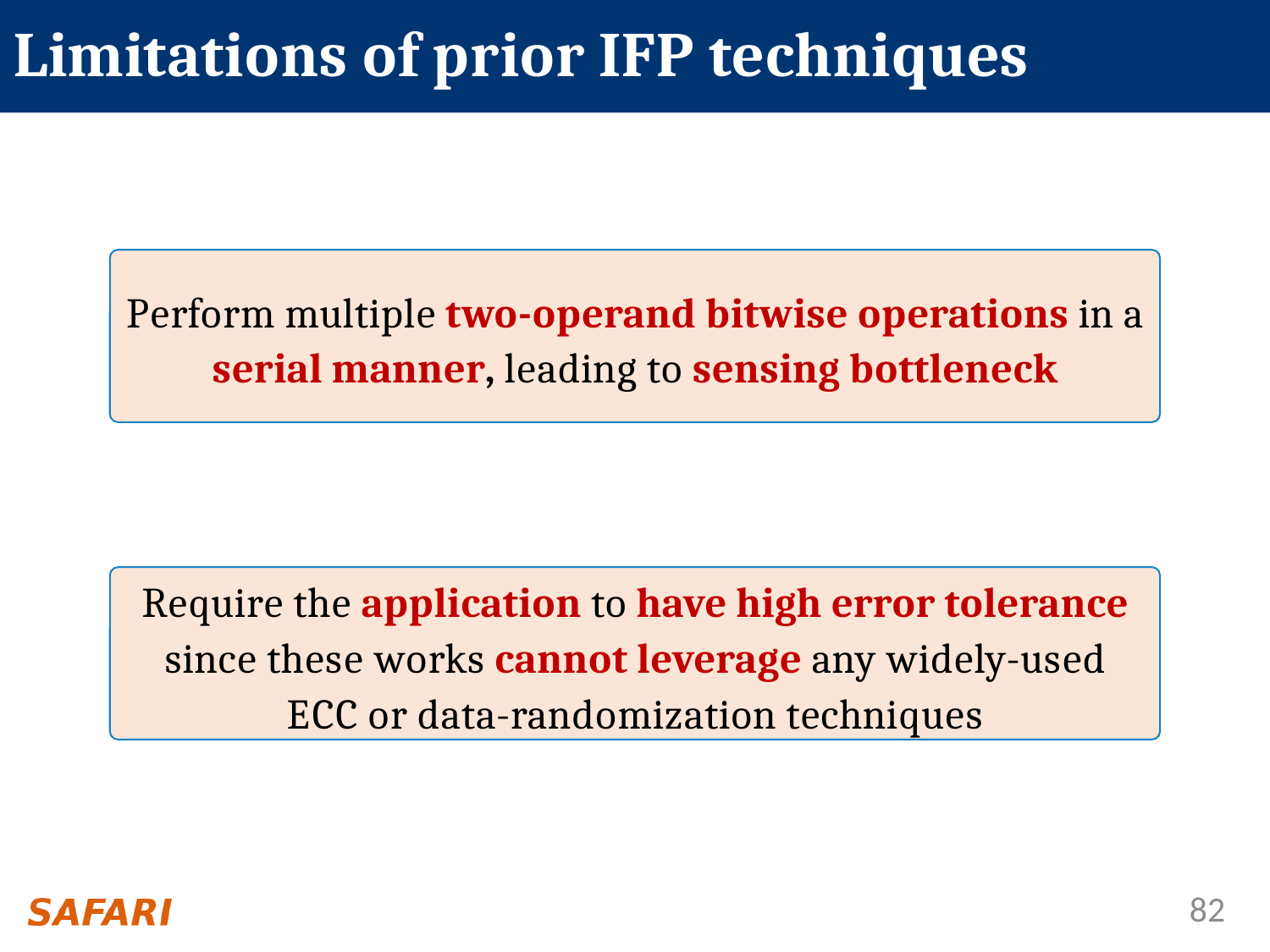

# Limitations of prior IFP techniques

Perform multiple two-operand bitwise operations in a serial manner, leading to sensing bottleneck
Require the application to have high error tolerance since these works cannot leverage any widely-used ECC or data-randomization techniques
82